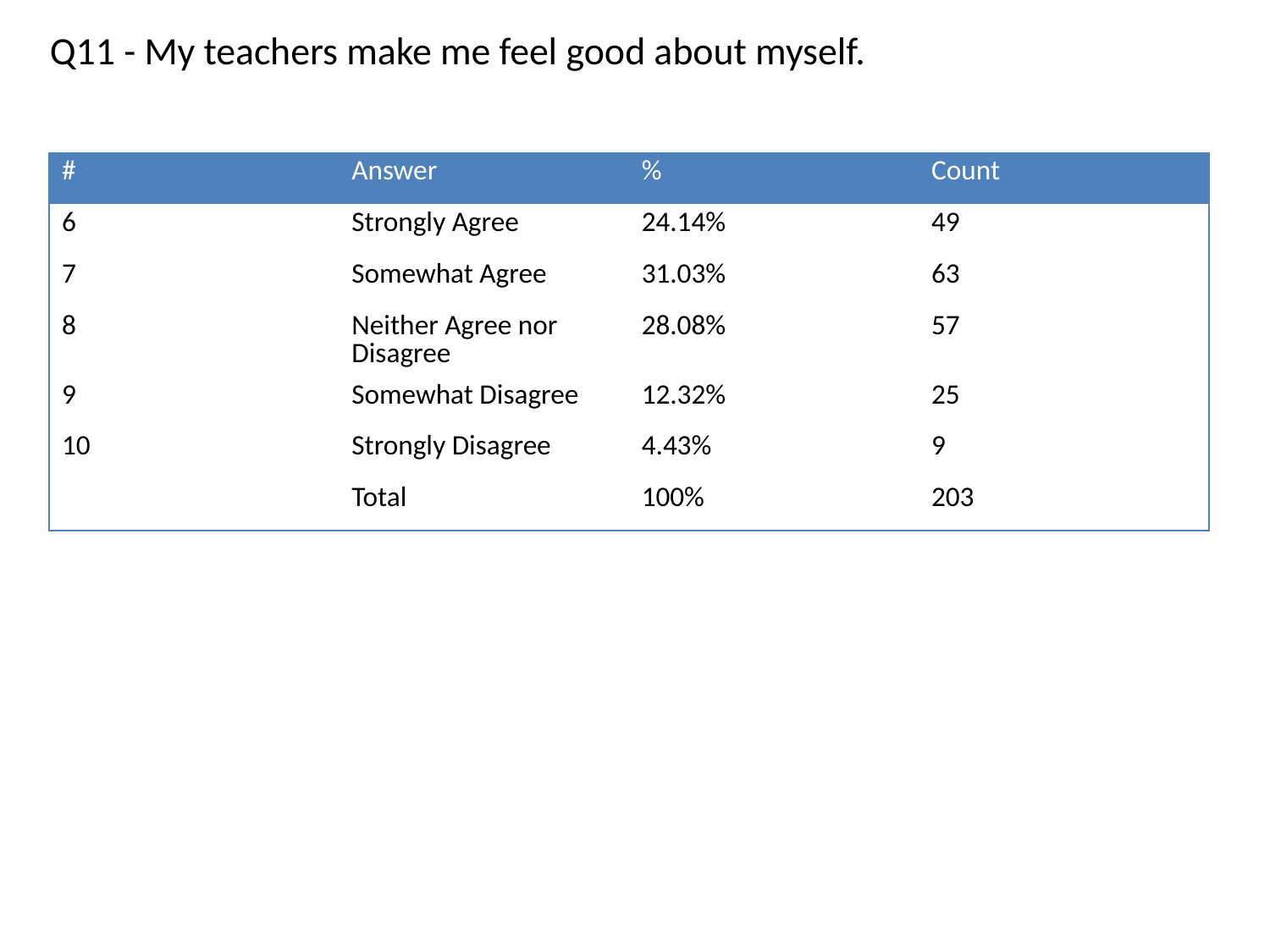

Q11 - My teachers make me feel good about myself.
| # | Answer | % | Count |
| --- | --- | --- | --- |
| 6 | Strongly Agree | 24.14% | 49 |
| 7 | Somewhat Agree | 31.03% | 63 |
| 8 | Neither Agree nor Disagree | 28.08% | 57 |
| 9 | Somewhat Disagree | 12.32% | 25 |
| 10 | Strongly Disagree | 4.43% | 9 |
|  | Total | 100% | 203 |